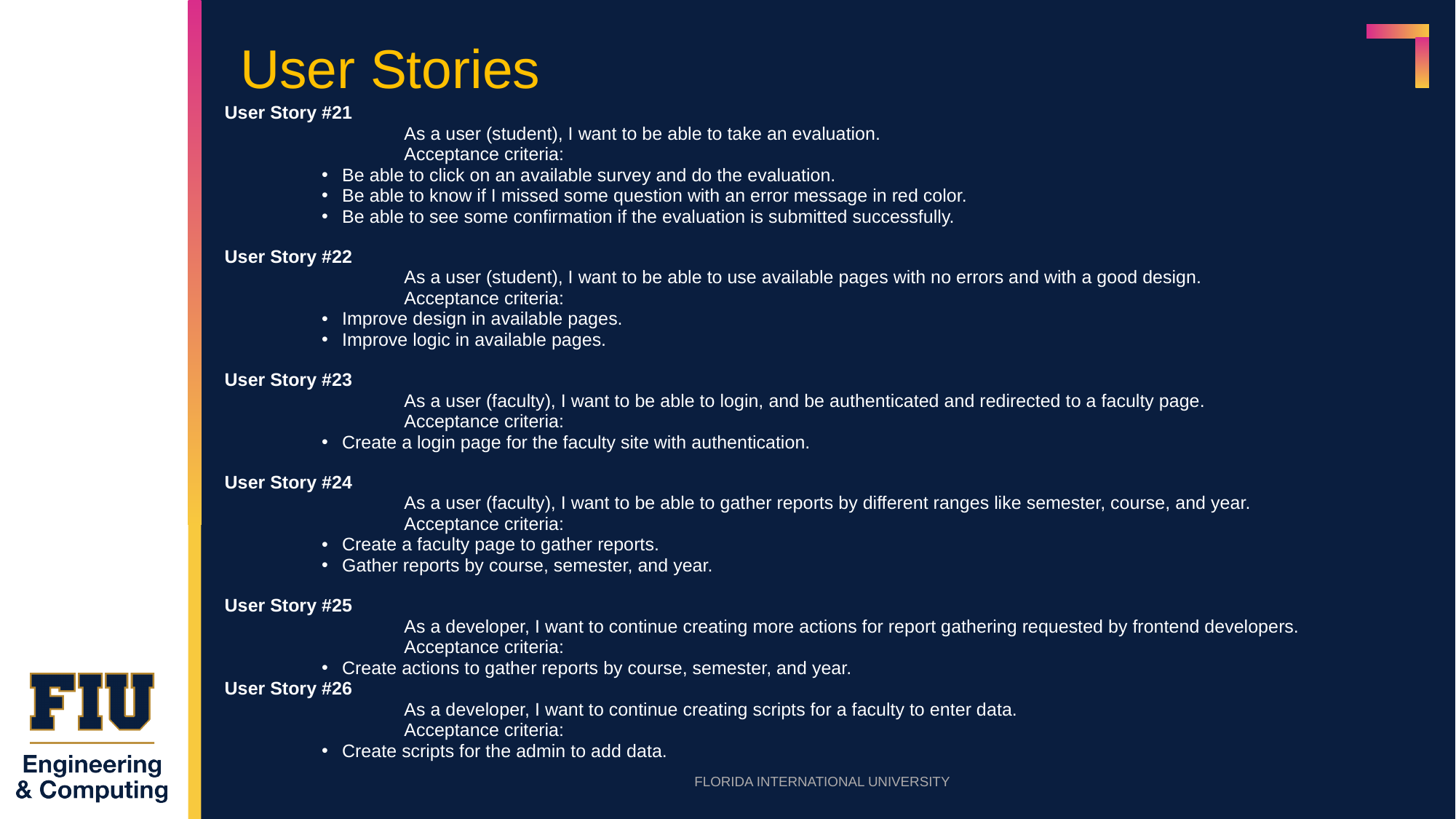

# User Stories
User Story #21
	As a user (student), I want to be able to take an evaluation.
	Acceptance criteria:
Be able to click on an available survey and do the evaluation.
Be able to know if I missed some question with an error message in red color.
Be able to see some confirmation if the evaluation is submitted successfully.
User Story #22
	As a user (student), I want to be able to use available pages with no errors and with a good design.
	Acceptance criteria:
Improve design in available pages.
Improve logic in available pages.
User Story #23
	As a user (faculty), I want to be able to login, and be authenticated and redirected to a faculty page.
	Acceptance criteria:
Create a login page for the faculty site with authentication.
User Story #24
	As a user (faculty), I want to be able to gather reports by different ranges like semester, course, and year.
	Acceptance criteria:
Create a faculty page to gather reports.
Gather reports by course, semester, and year.
User Story #25
	As a developer, I want to continue creating more actions for report gathering requested by frontend developers.
	Acceptance criteria:
Create actions to gather reports by course, semester, and year.
User Story #26
	As a developer, I want to continue creating scripts for a faculty to enter data.
	Acceptance criteria:
Create scripts for the admin to add data.